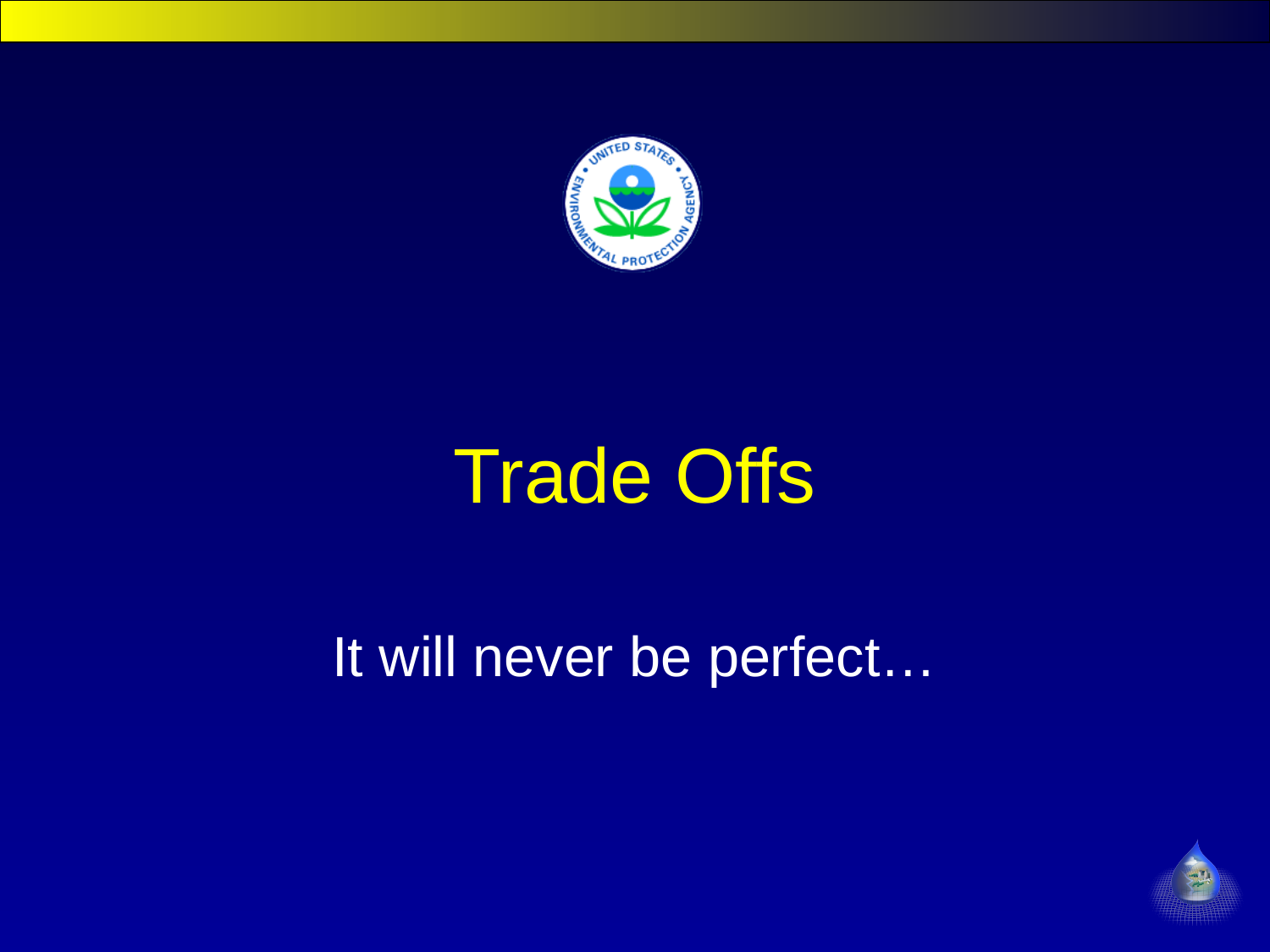

# Trade Offs
It will never be perfect…